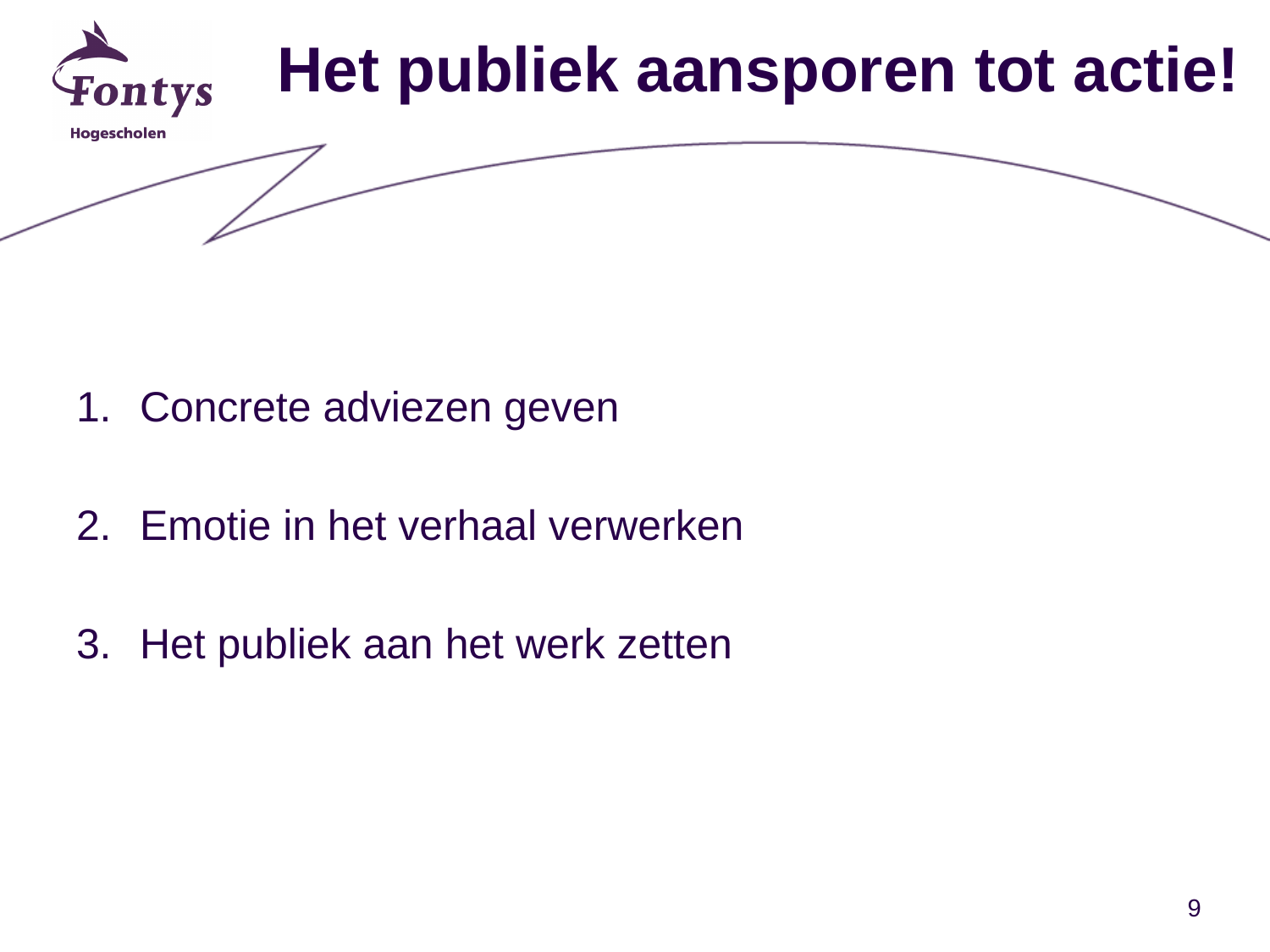

# Het publiek aansporen tot actie!

Concrete adviezen geven

Emotie in het verhaal verwerken

Het publiek aan het werk zetten